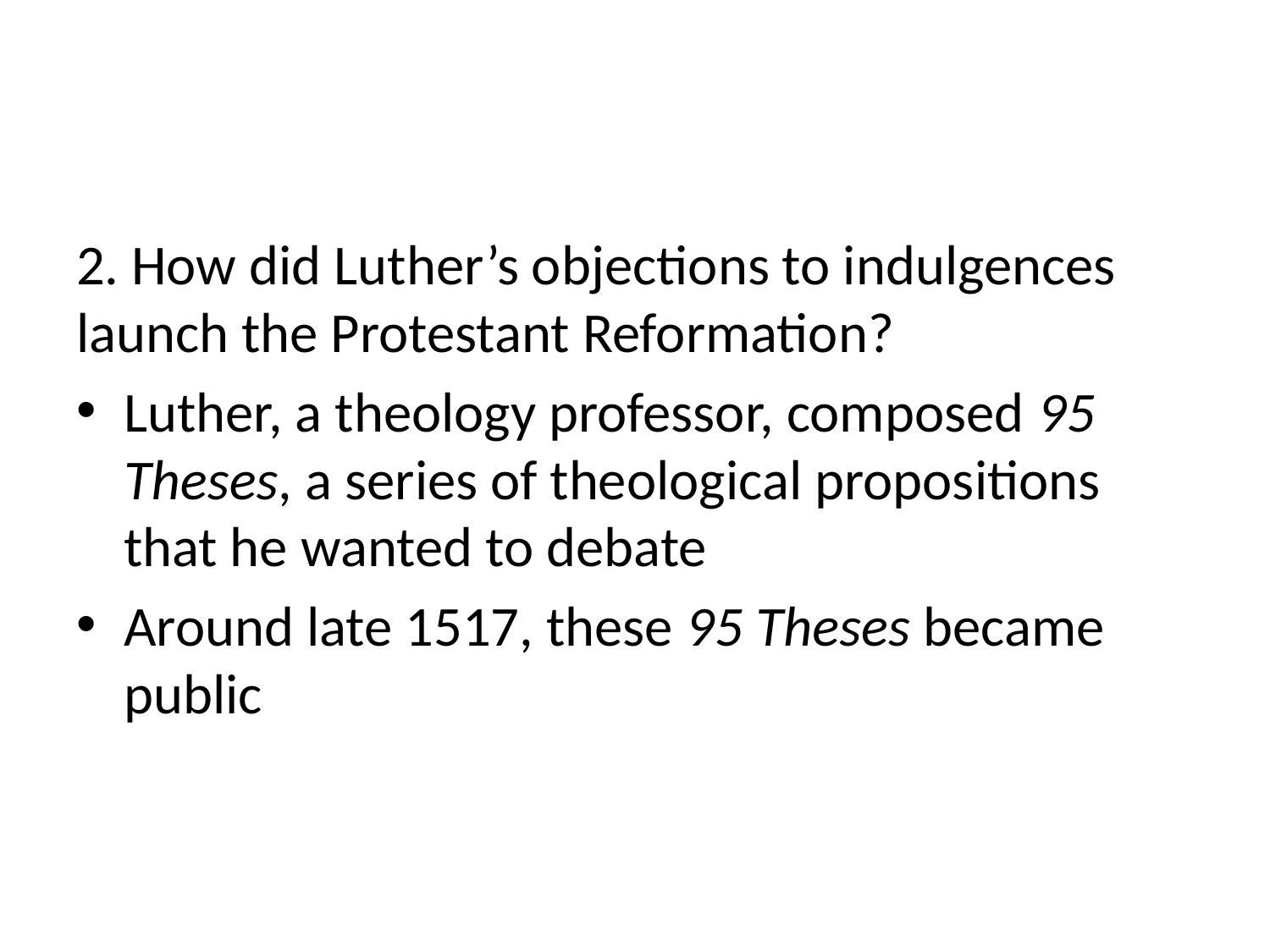

#
2. How did Luther’s objections to indulgences launch the Protestant Reformation?
Luther, a theology professor, composed 95 Theses, a series of theological propositions that he wanted to debate
Around late 1517, these 95 Theses became public